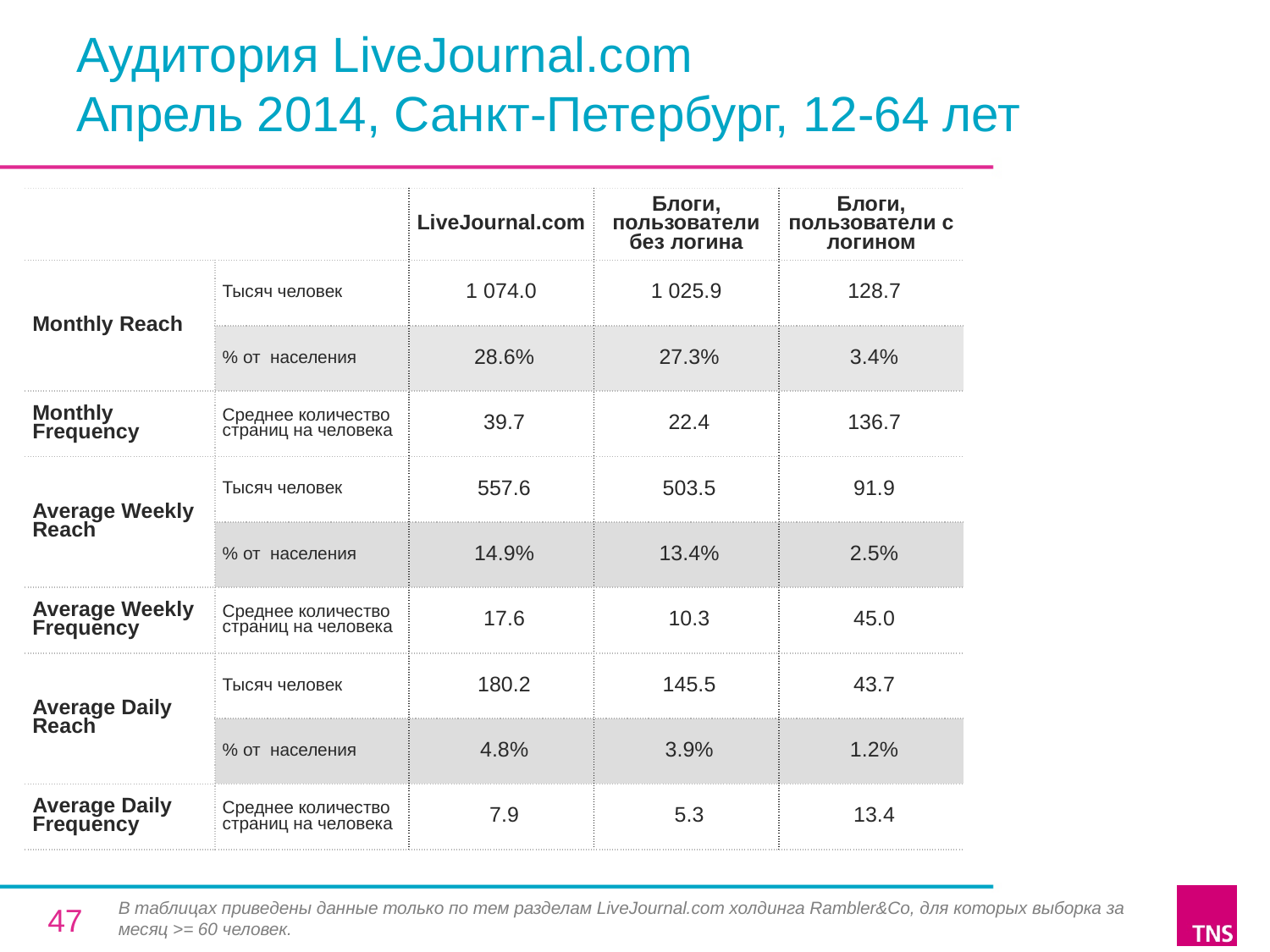

# Аудитория LiveJournal.com Апрель 2014, Санкт-Петербург, 12-64 лет
|  |  | LiveJournal.com | Блоги, пользователи без логина | Блоги, пользователи с логином |
| --- | --- | --- | --- | --- |
| Monthly Reach | Тысяч человек | 1 074.0 | 1 025.9 | 128.7 |
|  | % от населения | 28.6% | 27.3% | 3.4% |
| Monthly Frequency | Среднее количество страниц на человека | 39.7 | 22.4 | 136.7 |
| Average Weekly Reach | Тысяч человек | 557.6 | 503.5 | 91.9 |
|  | % от населения | 14.9% | 13.4% | 2.5% |
| Average Weekly Frequency | Среднее количество страниц на человека | 17.6 | 10.3 | 45.0 |
| Average Daily Reach | Тысяч человек | 180.2 | 145.5 | 43.7 |
|  | % от населения | 4.8% | 3.9% | 1.2% |
| Average Daily Frequency | Среднее количество страниц на человека | 7.9 | 5.3 | 13.4 |
В таблицах приведены данные только по тем разделам LiveJournal.com холдинга Rambler&Co, для которых выборка за месяц >= 60 человек.
47